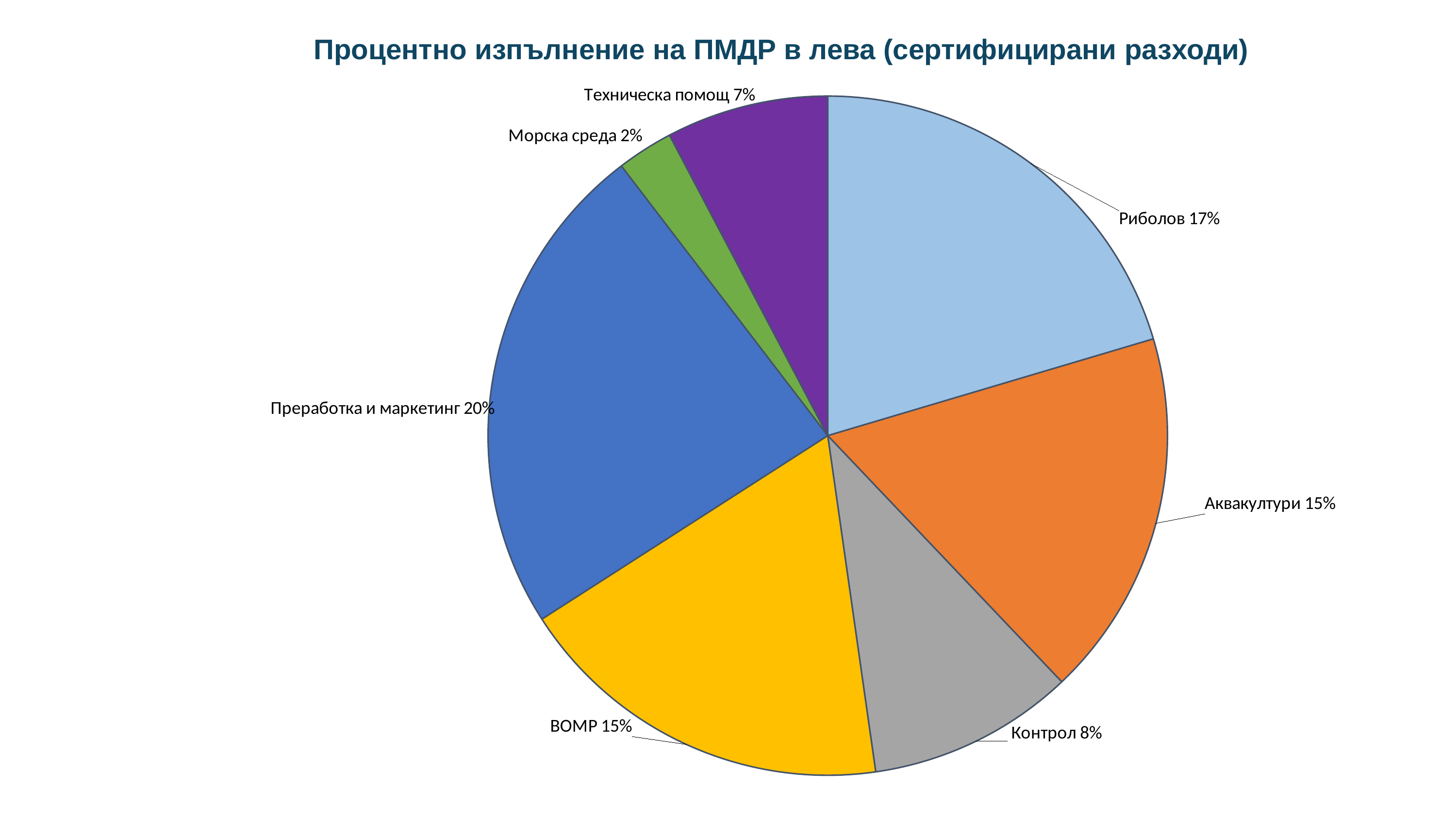

Процентно изпълнение на ПМДР в лева (сертифицирани разходи)

### Chart

| Category | Сертифицирани средства, лв. БФП |
|---|---|
| Риболов 17% | 0.17371493607824465 |
| Аквакултури 15% | 0.14905736080998142 |
|  Контрол 8% | 0.0837763458165445 |
|  ВОМР 15% | 0.15475270371780908 |
| Преработка и маркетинг 20% | 0.20171985109866272 |
|  Морска среда 2% | 0.022822314109653425 |
|  Техническа помощ 7% | 0.0656784595890811 |